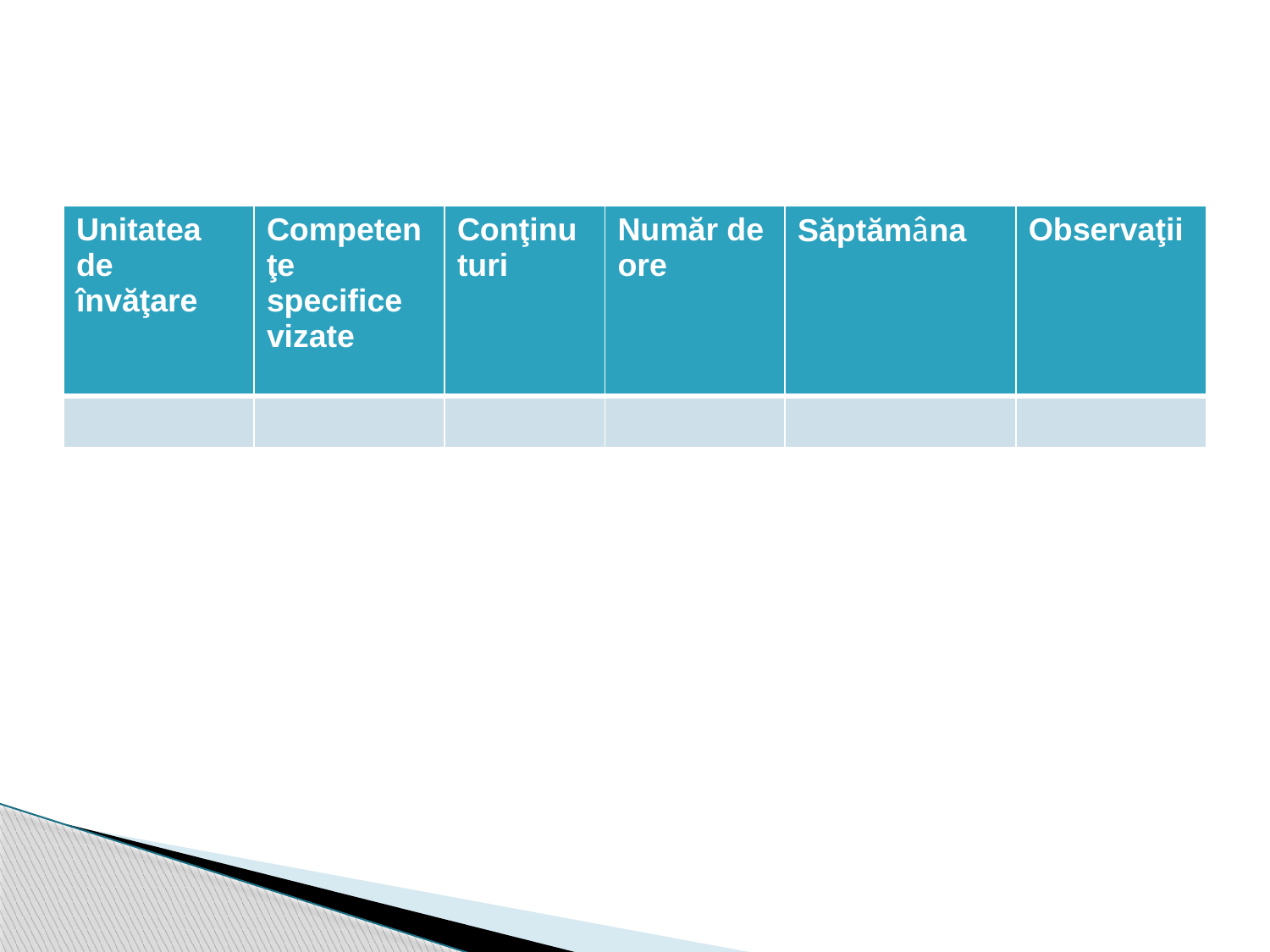

#
| Unitatea de învăţare | Competenţe specifice vizate | Conţinu turi | Număr de ore | Săptămâna | Observaţii |
| --- | --- | --- | --- | --- | --- |
|  |  |  |  |  |  |